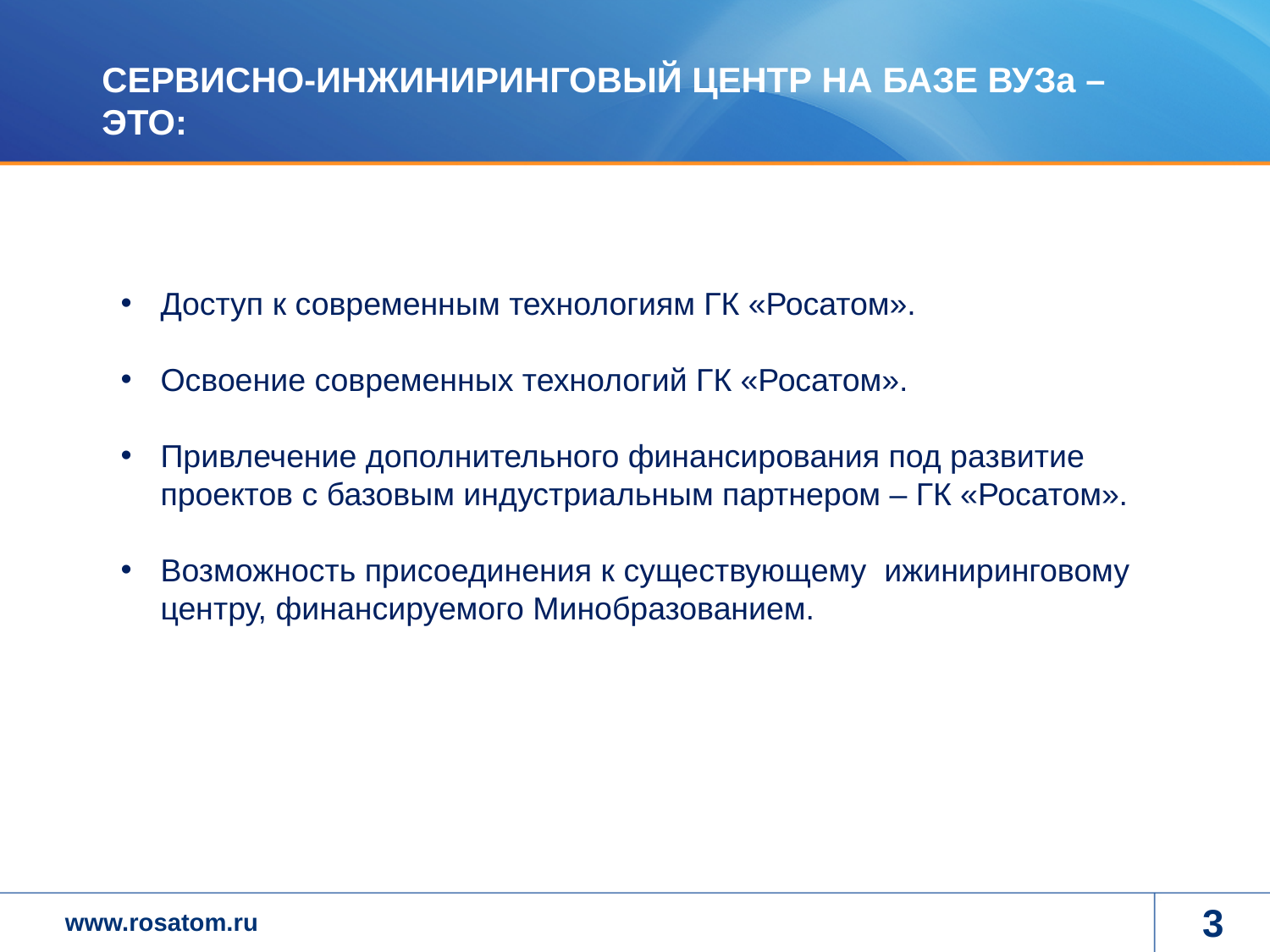

СЕРВИСНО-ИНЖИНИРИНГОВЫЙ ЦЕНТР НА БАЗЕ ВУЗа – ЭТО:
Доступ к современным технологиям ГК «Росатом».

Освоение современных технологий ГК «Росатом».

Привлечение дополнительного финансирования под развитие проектов с базовым индустриальным партнером – ГК «Росатом».

Возможность присоединения к существующему  ижиниринговому центру, финансируемого Минобразованием.
3